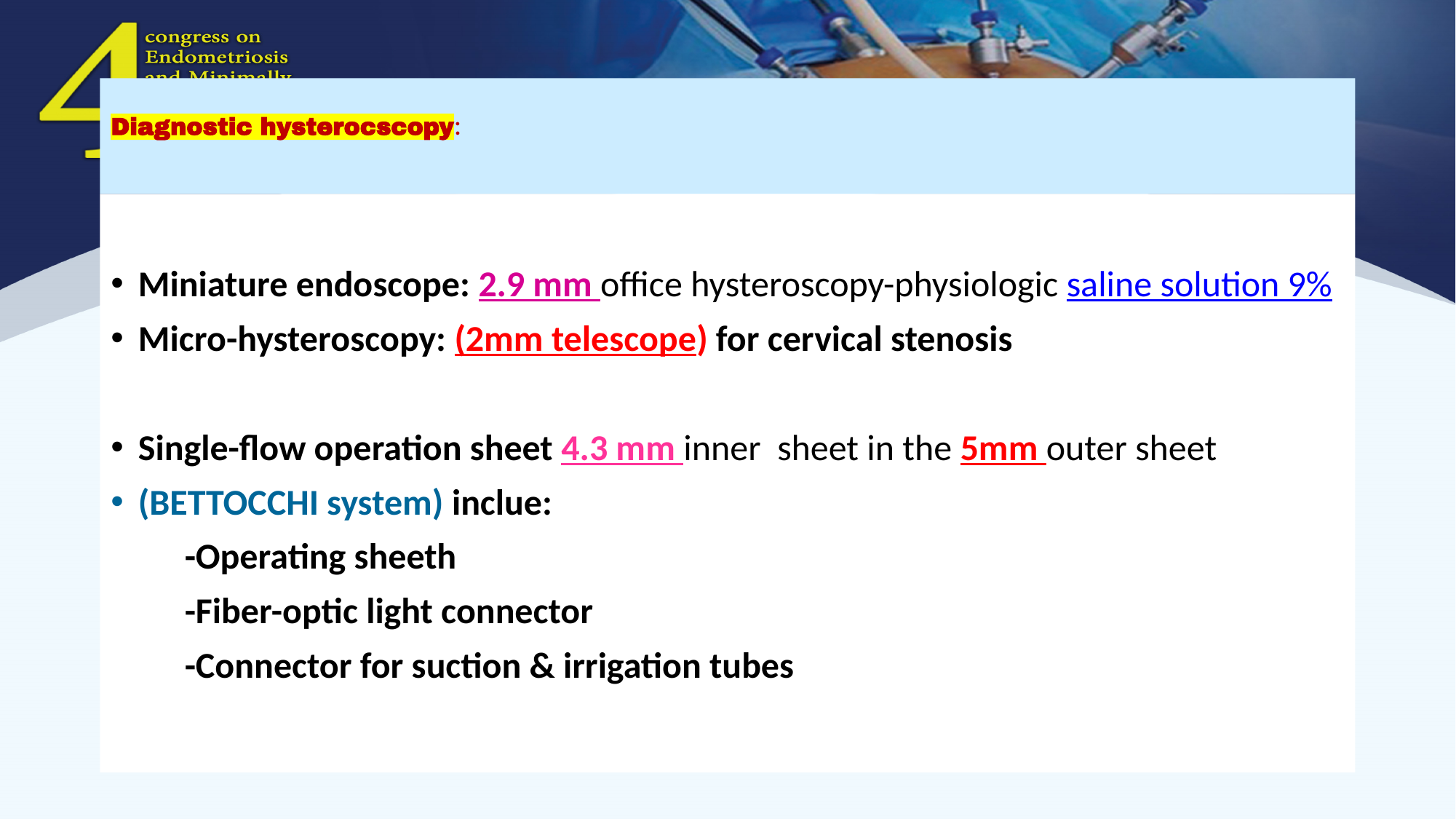

# Diagnostic hysterocscopy:

Miniature endoscope: 2.9 mm office hysteroscopy-physiologic saline solution 9%
Micro-hysteroscopy: (2mm telescope) for cervical stenosis

Single-flow operation sheet 4.3 mm inner  sheet in the 5mm outer sheet
(BETTOCCHI system) inclue:
         -Operating sheeth
         -Fiber-optic light connector
         -Connector for suction & irrigation tubes